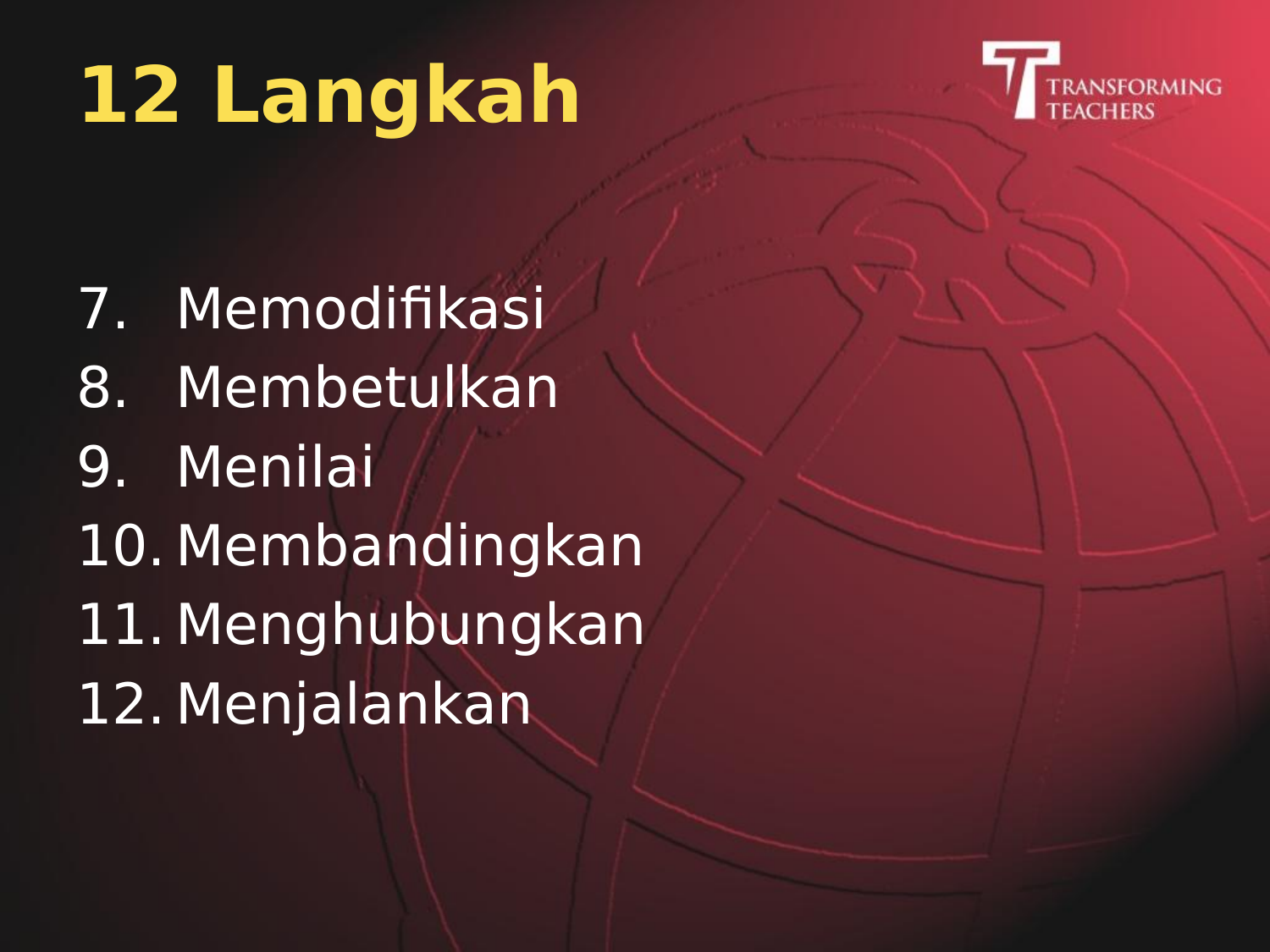

# 12 Langkah
Memodifikasi
Membetulkan
Menilai
Membandingkan
Menghubungkan
Menjalankan